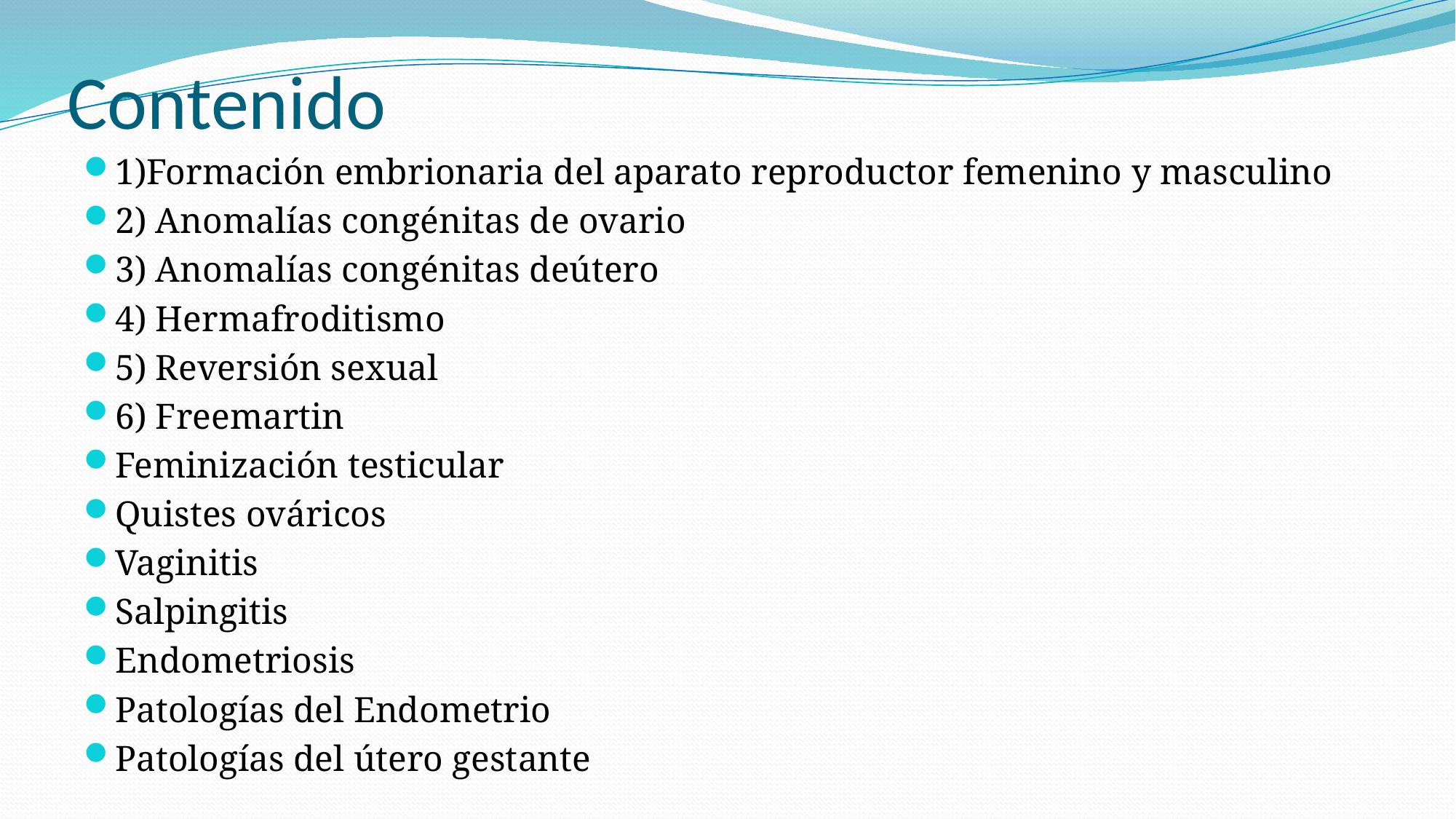

# Contenido
1)Formación embrionaria del aparato reproductor femenino y masculino
2) Anomalías congénitas de ovario
3) Anomalías congénitas deútero
4) Hermafroditismo
5) Reversión sexual
6) Freemartin
Feminización testicular
Quistes ováricos
Vaginitis
Salpingitis
Endometriosis
Patologías del Endometrio
Patologías del útero gestante